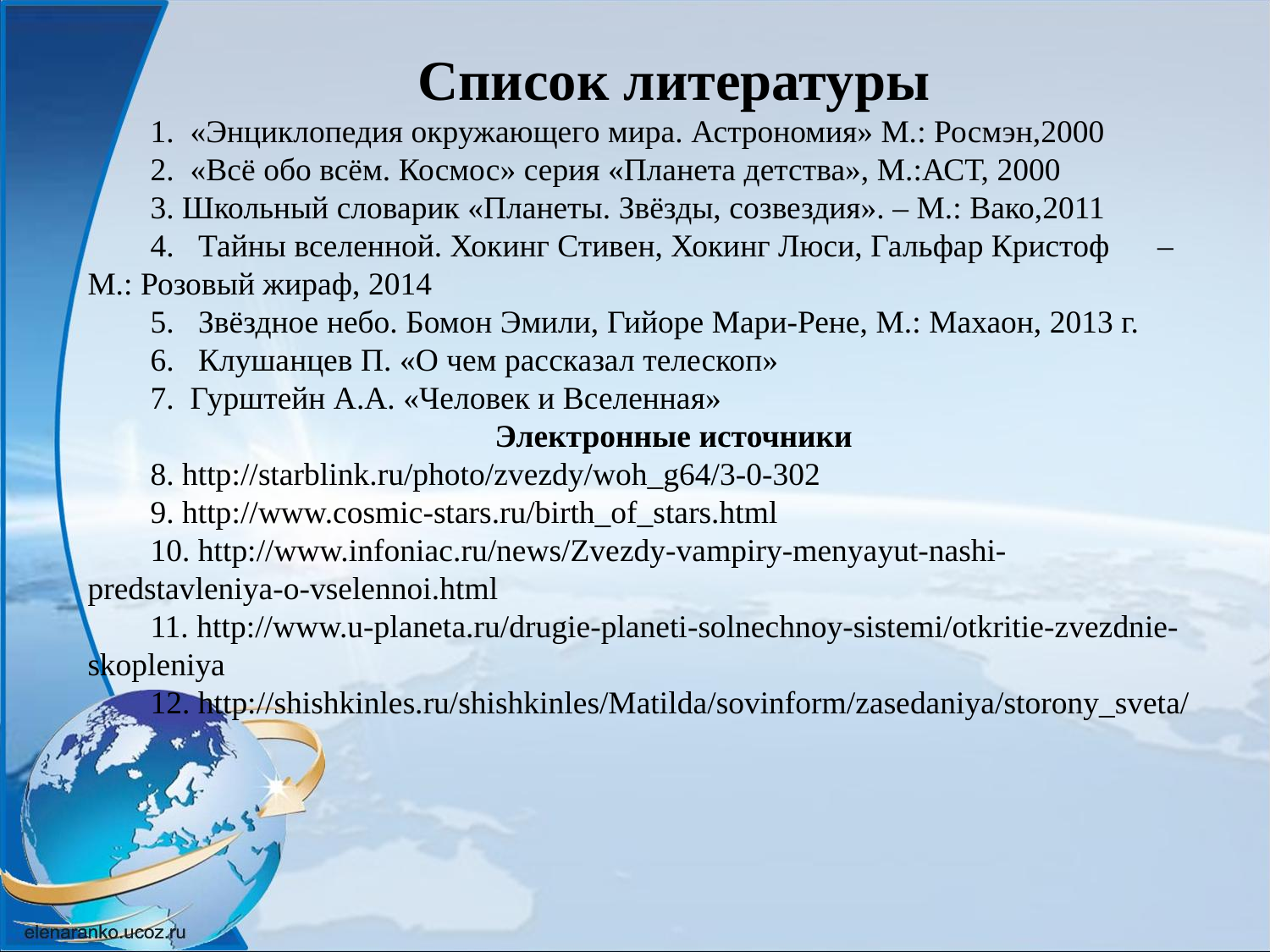

Список литературы
1.  «Энциклопедия окружающего мира. Астрономия» М.: Росмэн,2000
2.  «Всё обо всём. Космос» серия «Планета детства», М.:АСТ, 2000
3. Школьный словарик «Планеты. Звёзды, созвездия». – М.: Вако,2011
4.   Тайны вселенной. Хокинг Стивен, Хокинг Люси, Гальфар Кристоф      – М.: Розовый жираф, 2014
5.   Звёздное небо. Бомон Эмили, Гийоре Мари-Рене, М.: Махаон, 2013 г.
6.   Клушанцев П. «О чем рассказал телескоп»
7.  Гурштейн А.А. «Человек и Вселенная»
Электронные источники
8. http://starblink.ru/photo/zvezdy/woh_g64/3-0-302
9. http://www.cosmic-stars.ru/birth_of_stars.html
10. http://www.infoniac.ru/news/Zvezdy-vampiry-menyayut-nashi-predstavleniya-o-vselennoi.html
11. http://www.u-planeta.ru/drugie-planeti-solnechnoy-sistemi/otkritie-zvezdnie-skopleniya
12. http://shishkinles.ru/shishkinles/Matilda/sovinform/zasedaniya/storony_sveta/